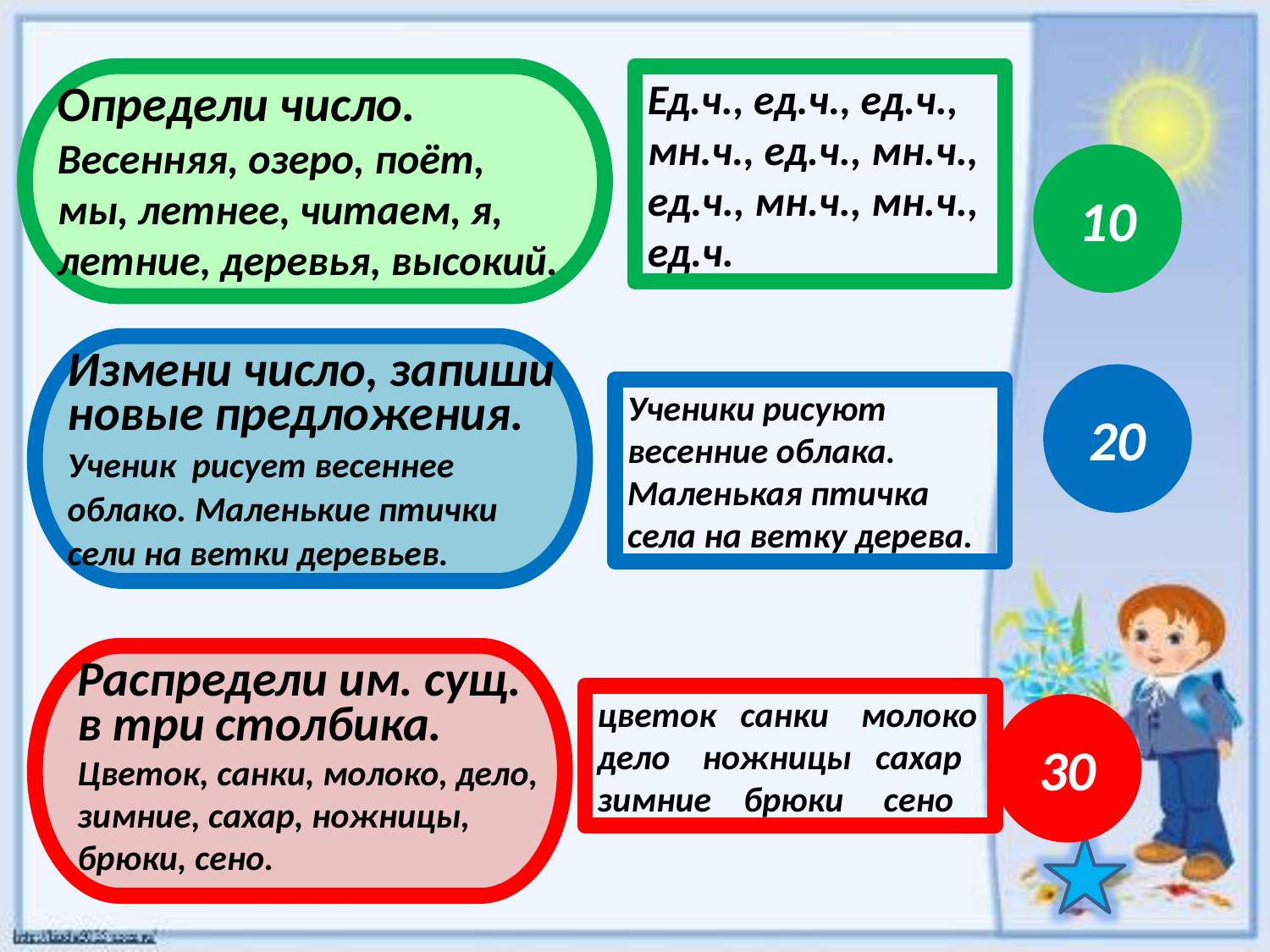

Определи число.
Весенняя, озеро, поёт, мы, летнее, читаем, я, летние, деревья, высокий.
Ед.ч., ед.ч., ед.ч., мн.ч., ед.ч., мн.ч., ед.ч., мн.ч., мн.ч., ед.ч.
10

Измени число, запиши новые предложения.
Ученик  рисует весеннее облако. Маленькие птички сели на ветки деревьев.

20
Ученики рисуют весенние облака. Маленькая птичка села на ветку дерева.

Распредели им. сущ.
в три столбика.
Цветок, санки, молоко, дело,  зимние, сахар, ножницы, брюки, сено.
цветок   санки    молоко
дело    ножницы   сахар
зимние    брюки     сено
30